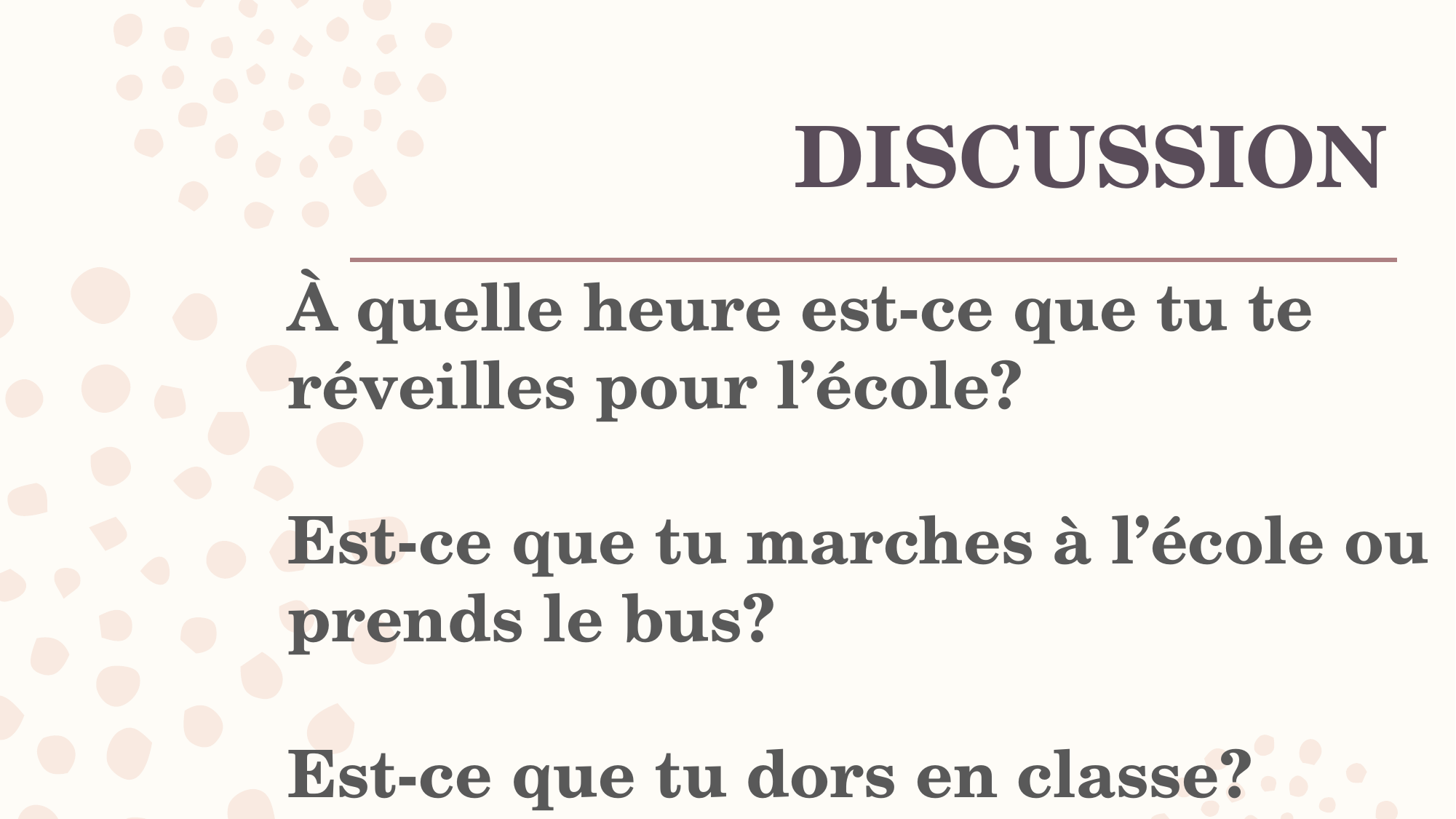

# DISCUSSION
À quelle heure est-ce que tu te réveilles pour l’école?

Est-ce que tu marches à l’école ou prends le bus?

Est-ce que tu dors en classe?